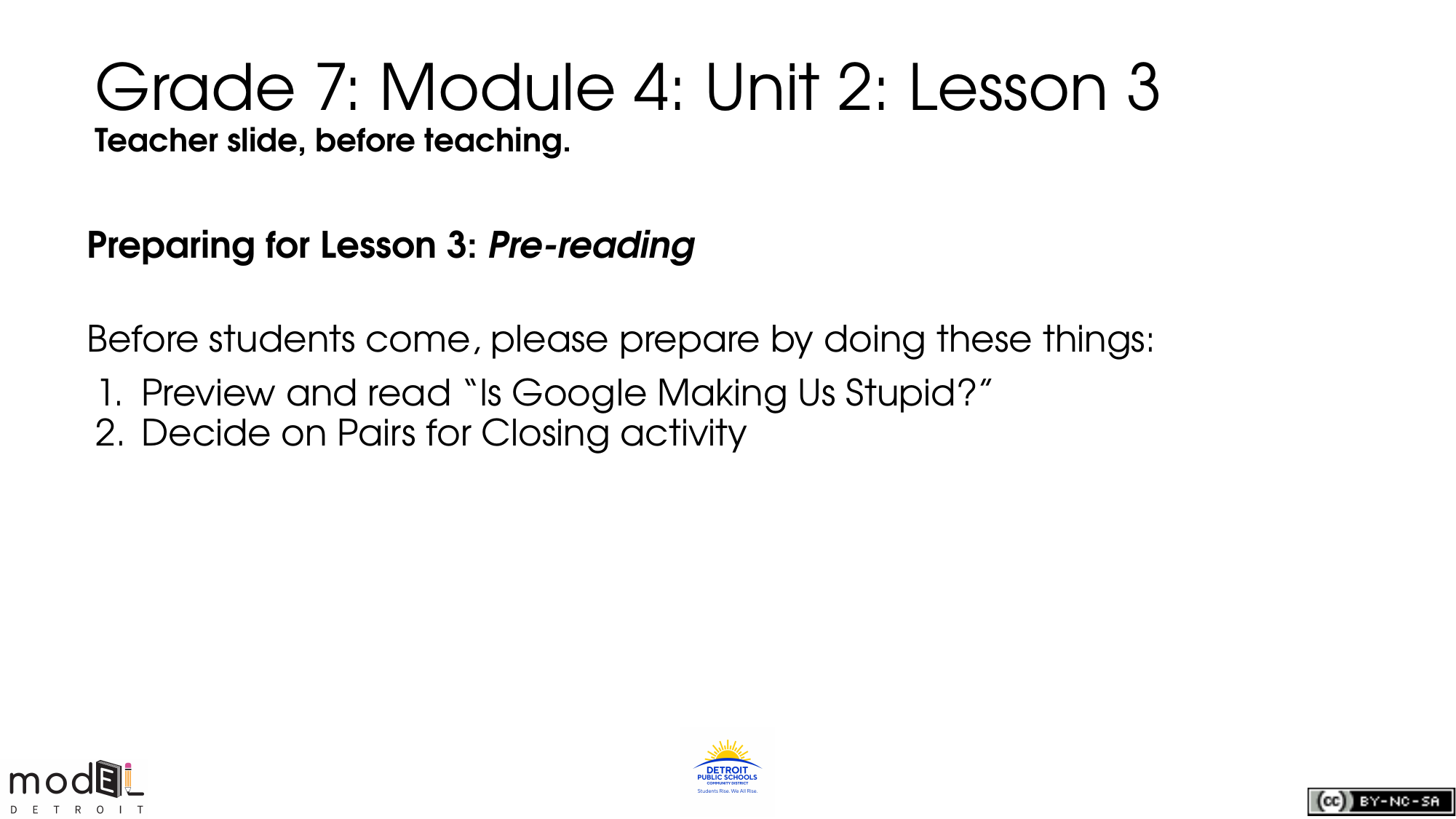

# Grade 7: Module 4: Unit 2: Lesson 3
Teacher slide, before teaching.
Preparing for Lesson 3: Pre-reading

Before students come, please prepare by doing these things:
Preview and read “Is Google Making Us Stupid?”
Decide on Pairs for Closing activity